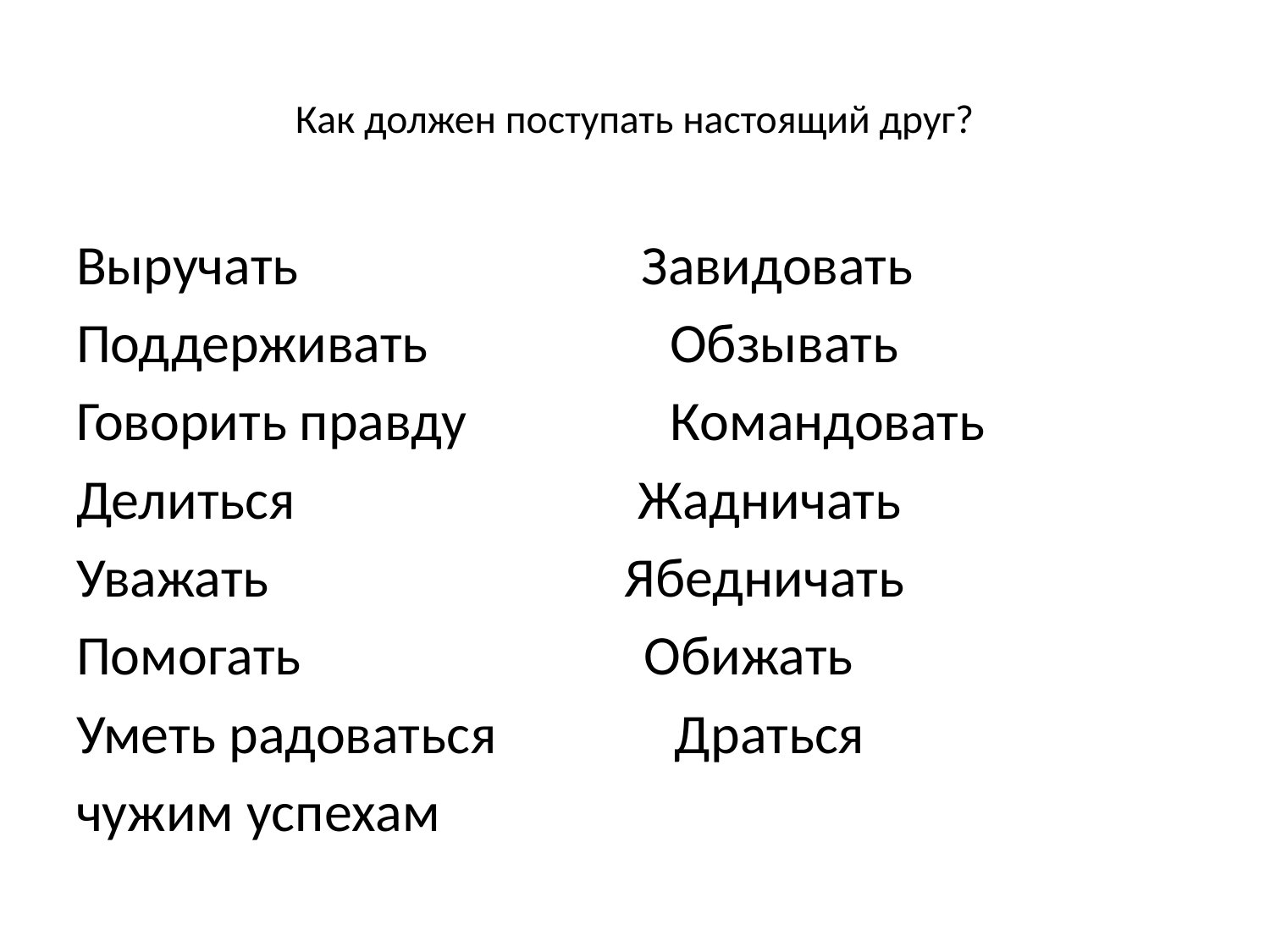

# Как должен поступать настоящий друг?
Выручать                           Завидовать
Поддерживать                   Обзывать
Говорить правду                Командовать
Делиться                           Жадничать
Уважать                            Ябедничать
Помогать                           Обижать
Уметь радоваться              Драться
чужим успехам